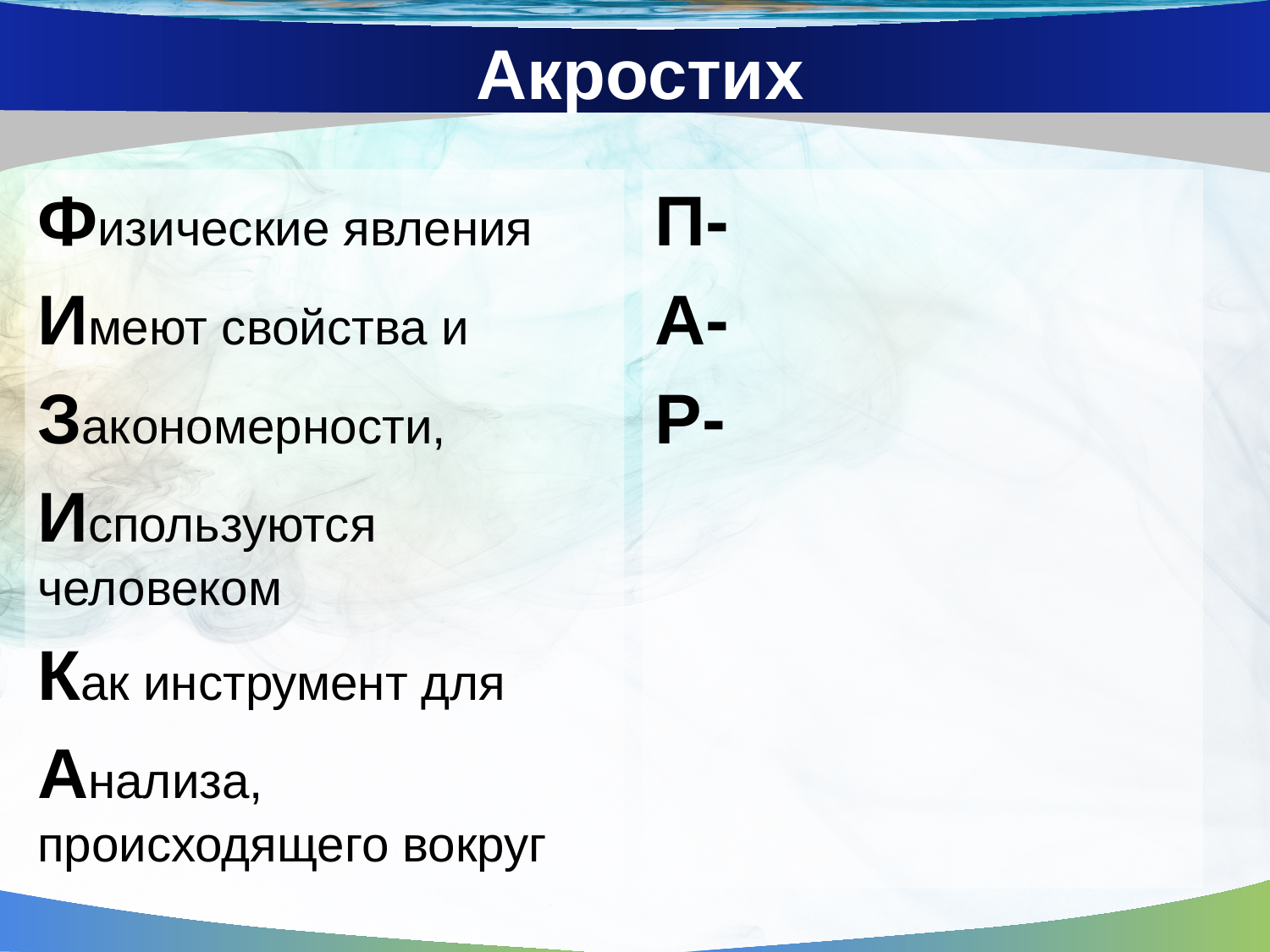

# Акростих
Физические явления
Имеют свойства и
Закономерности,
Используются человеком
Как инструмент для
Анализа, происходящего вокруг
П-
А-
Р-